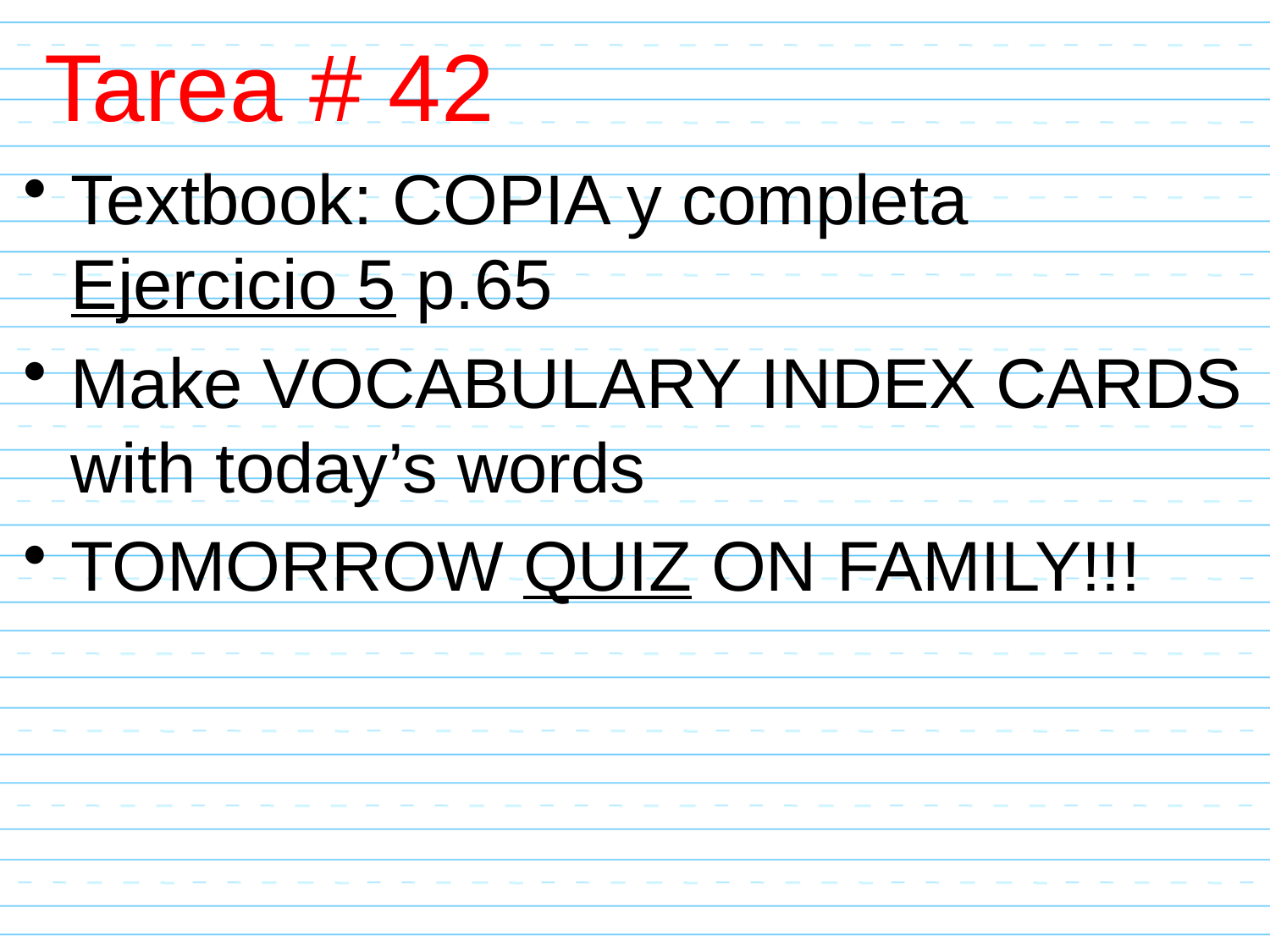

Tarea # 42
Textbook: COPIA y completa Ejercicio 5 p.65
Make VOCABULARY INDEX CARDS with today’s words
TOMORROW QUIZ ON FAMILY!!!